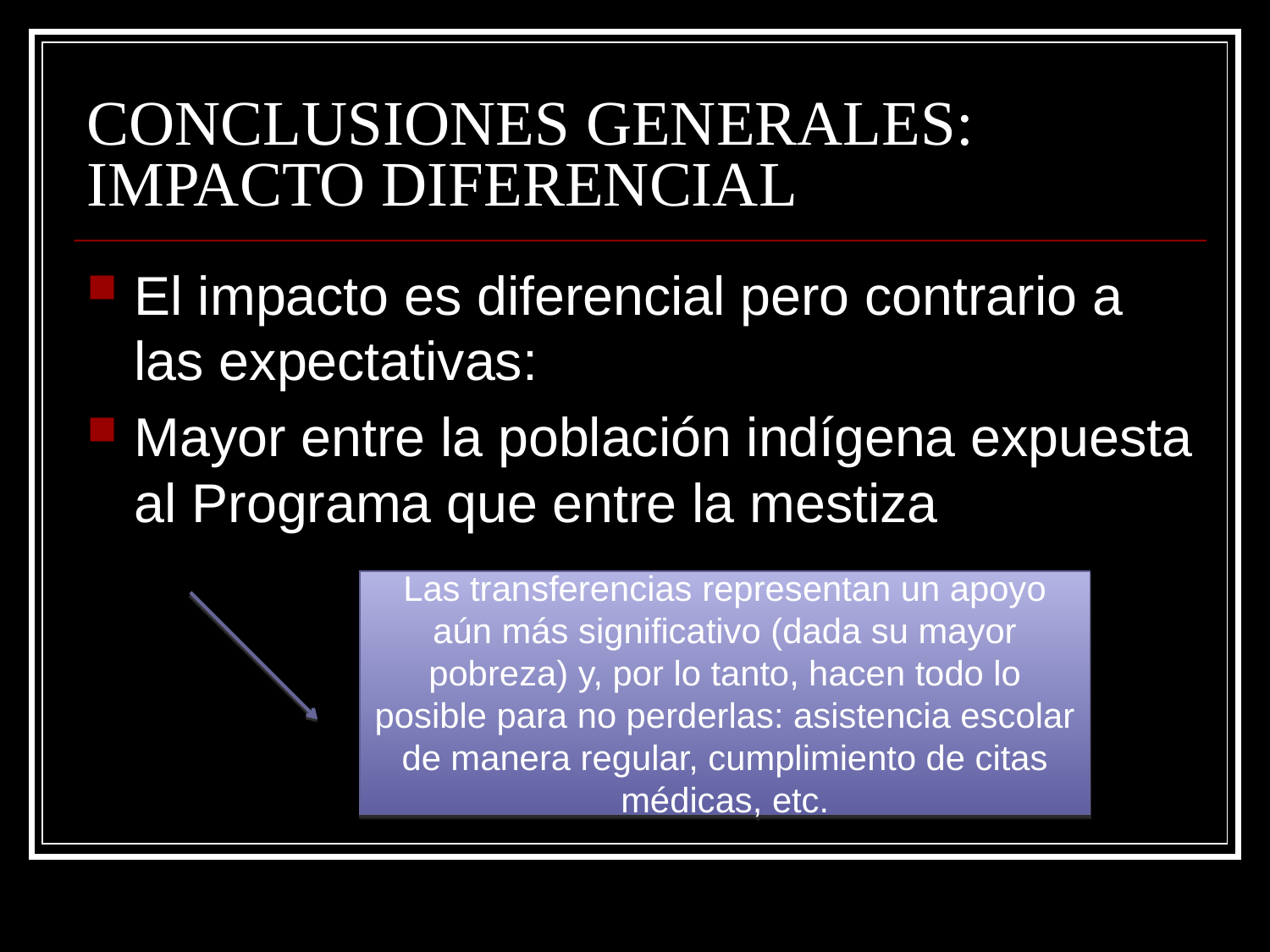

# CONCLUSIONES GENERALES: IMPACTO DIFERENCIAL
El impacto es diferencial pero contrario a las expectativas:
Mayor entre la población indígena expuesta al Programa que entre la mestiza

Las transferencias representan un apoyo aún más significativo (dada su mayor pobreza) y, por lo tanto, hacen todo lo posible para no perderlas: asistencia escolar de manera regular, cumplimiento de citas médicas, etc.